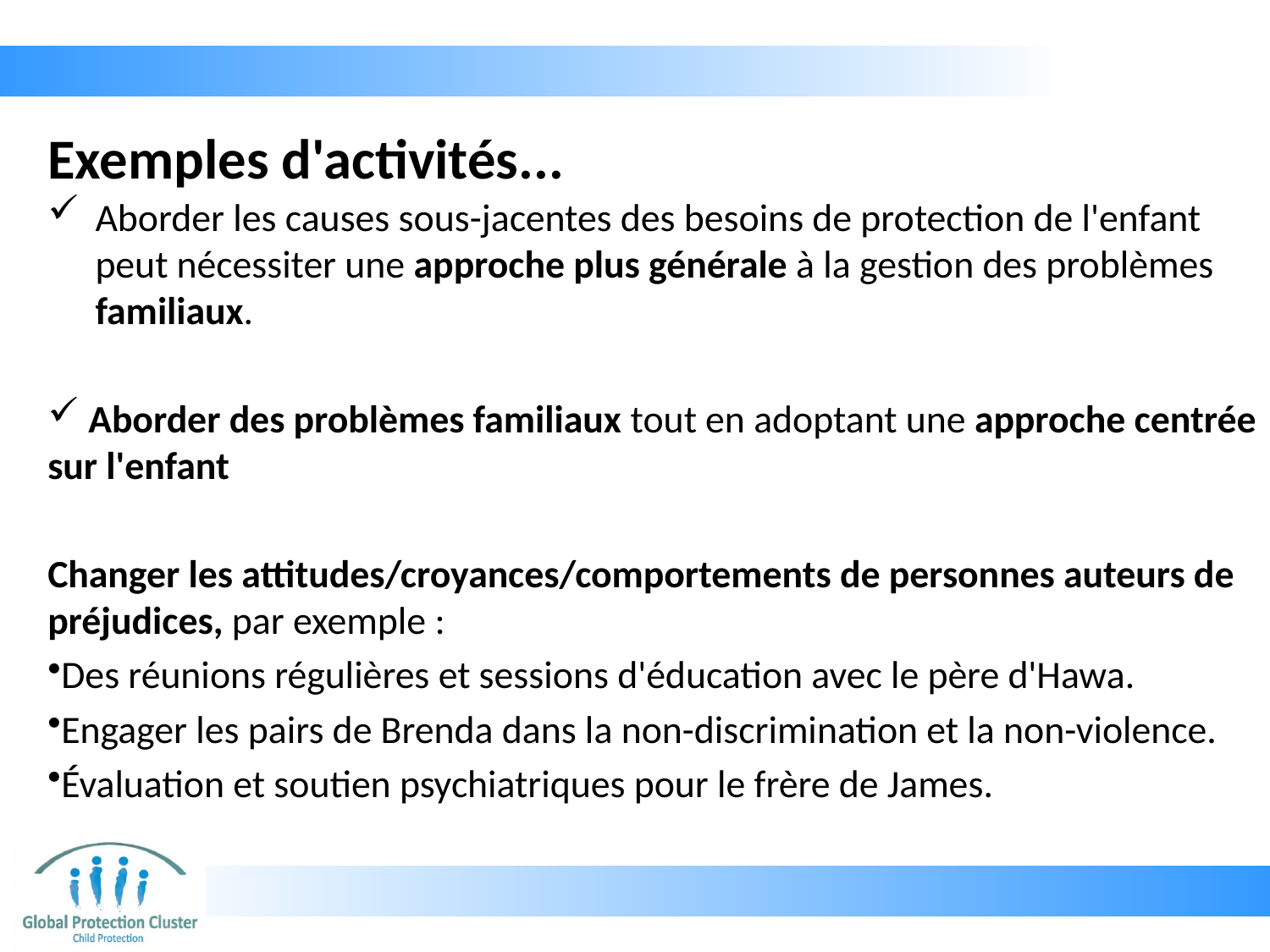

# Exemples d'activités...
Aborder les causes sous-jacentes des besoins de protection de l'enfant peut nécessiter une approche plus générale à la gestion des problèmes familiaux.

 Aborder des problèmes familiaux tout en adoptant une approche centrée sur l'enfant

Changer les attitudes/croyances/comportements de personnes auteurs de préjudices, par exemple :
Des réunions régulières et sessions d'éducation avec le père d'Hawa.
Engager les pairs de Brenda dans la non-discrimination et la non-violence.
Évaluation et soutien psychiatriques pour le frère de James.